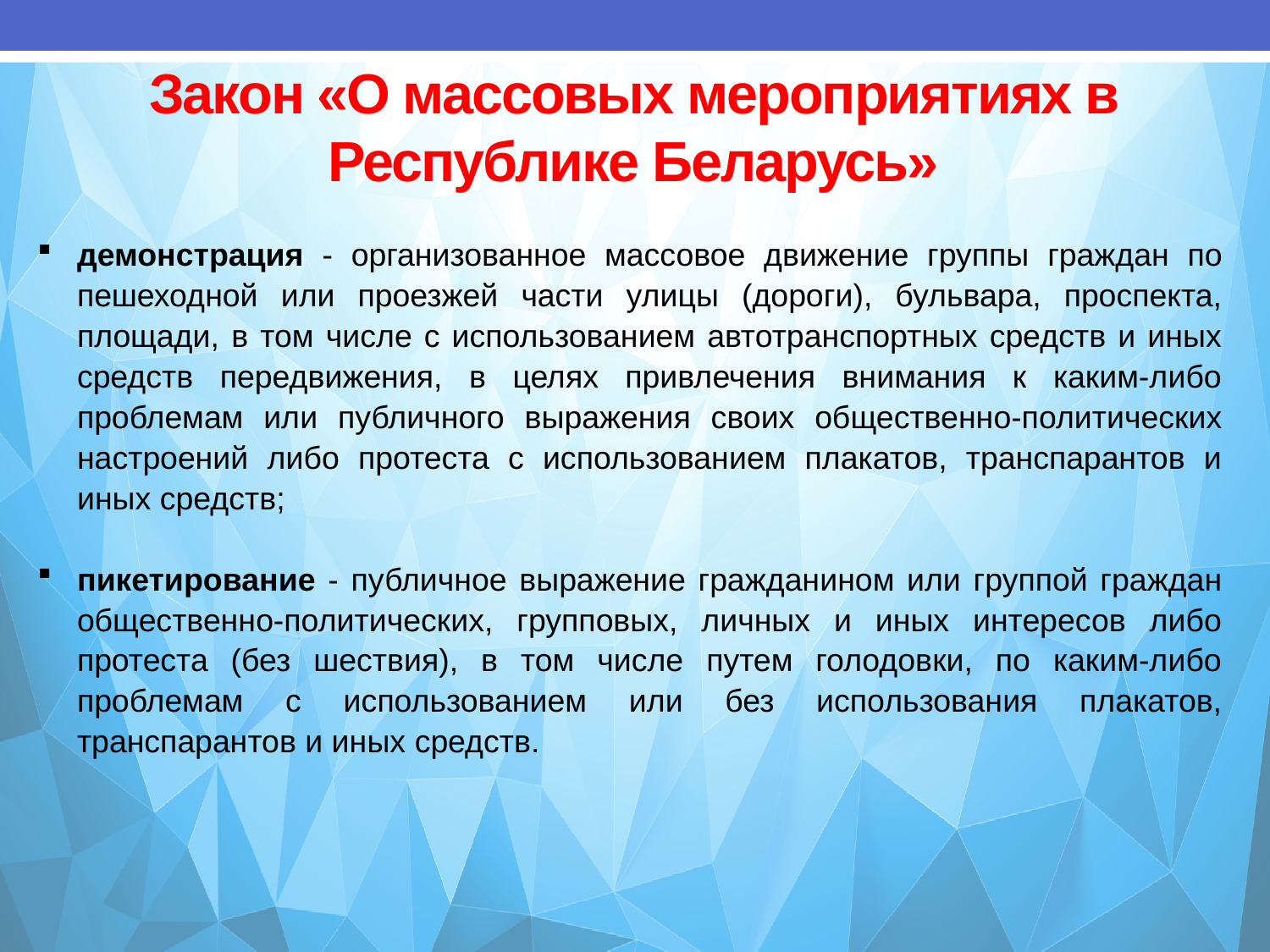

# Закон «О массовых мероприятиях в Республике Беларусь»
демонстрация - организованное массовое движение группы граждан по пешеходной или проезжей части улицы (дороги), бульвара, проспекта, площади, в том числе с использованием автотранспортных средств и иных средств передвижения, в целях привлечения внимания к каким-либо проблемам или публичного выражения своих общественно-политических настроений либо протеста с использованием плакатов, транспарантов и иных средств;

пикетирование - публичное выражение гражданином или группой граждан общественно-политических, групповых, личных и иных интересов либо протеста (без шествия), в том числе путем голодовки, по каким-либо проблемам с использованием или без использования плакатов, транспарантов и иных средств.